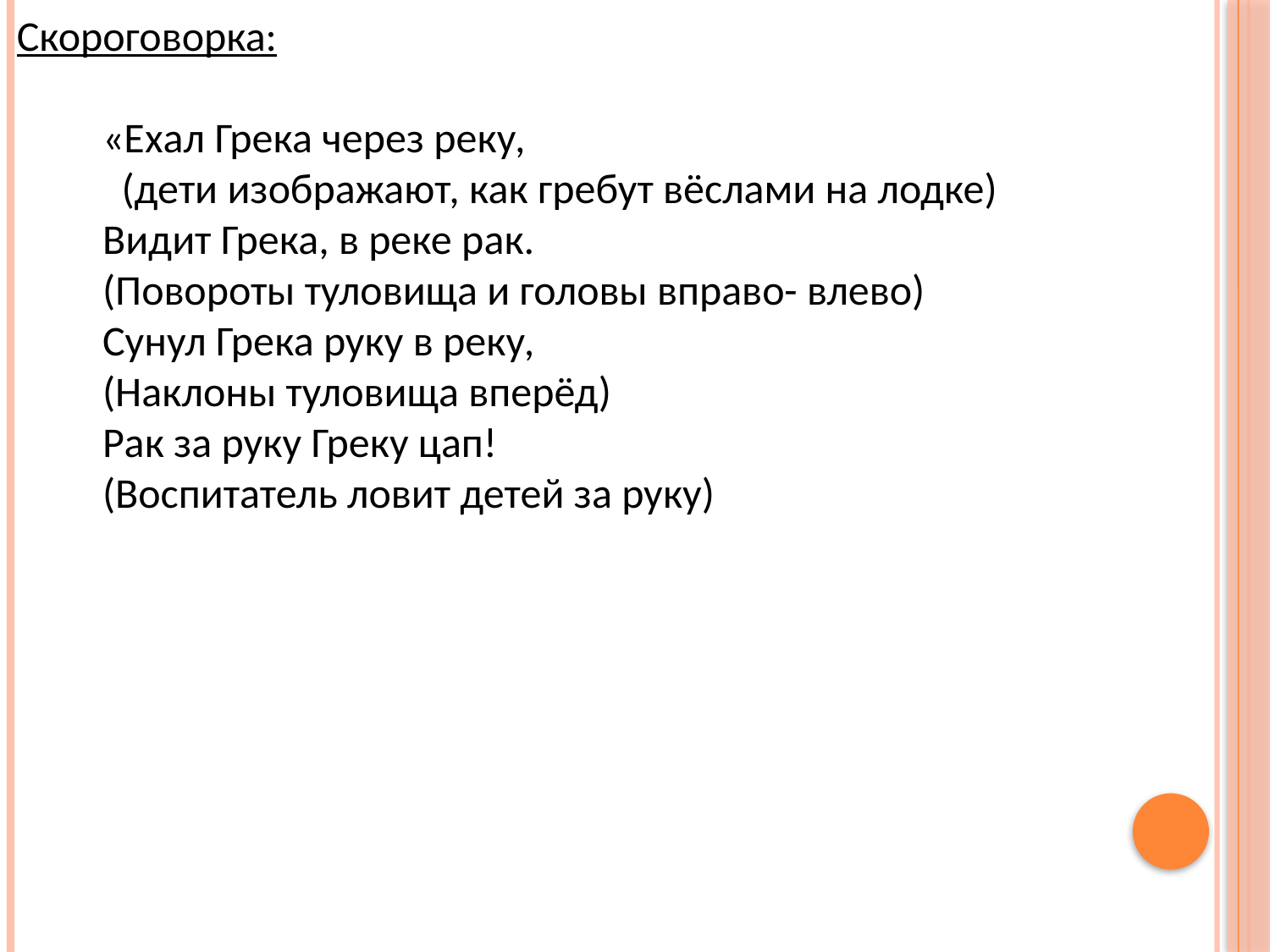

Скороговорка:

         «Ехал Грека через реку,
           (дети изображают, как гребут вёслами на лодке)
         Видит Грека, в реке рак.
         (Повороты туловища и головы вправо- влево)
         Сунул Грека руку в реку,
         (Наклоны туловища вперёд)
         Рак за руку Греку цап!
         (Воспитатель ловит детей за руку)